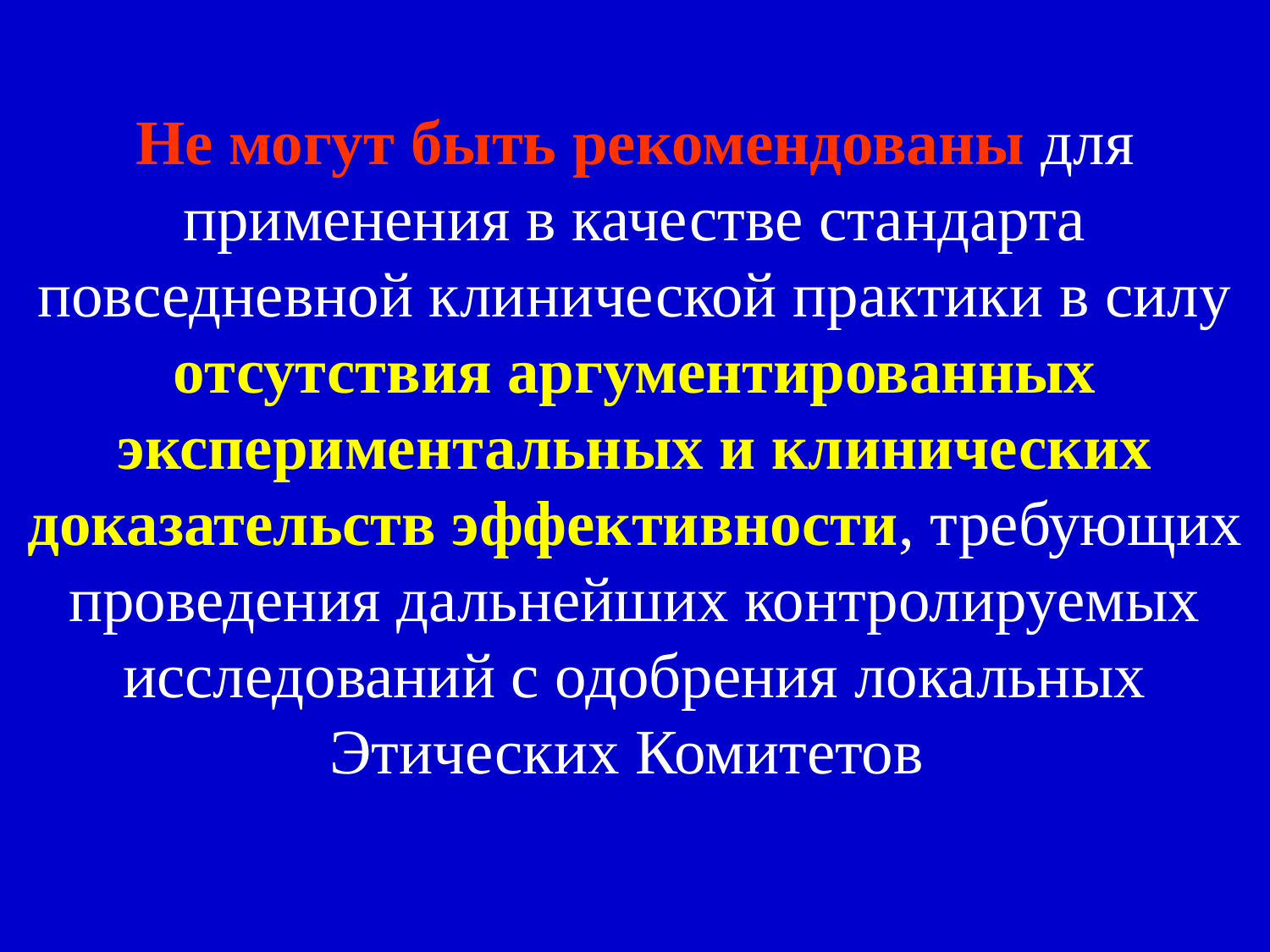

Не могут быть рекомендованы для применения в качестве стандарта повседневной клинической практики в силу отсутствия аргументированных экспериментальных и клинических доказательств эффективности, требующих проведения дальнейших контролируемых исследований с одобрения локальных Этических Комитетов